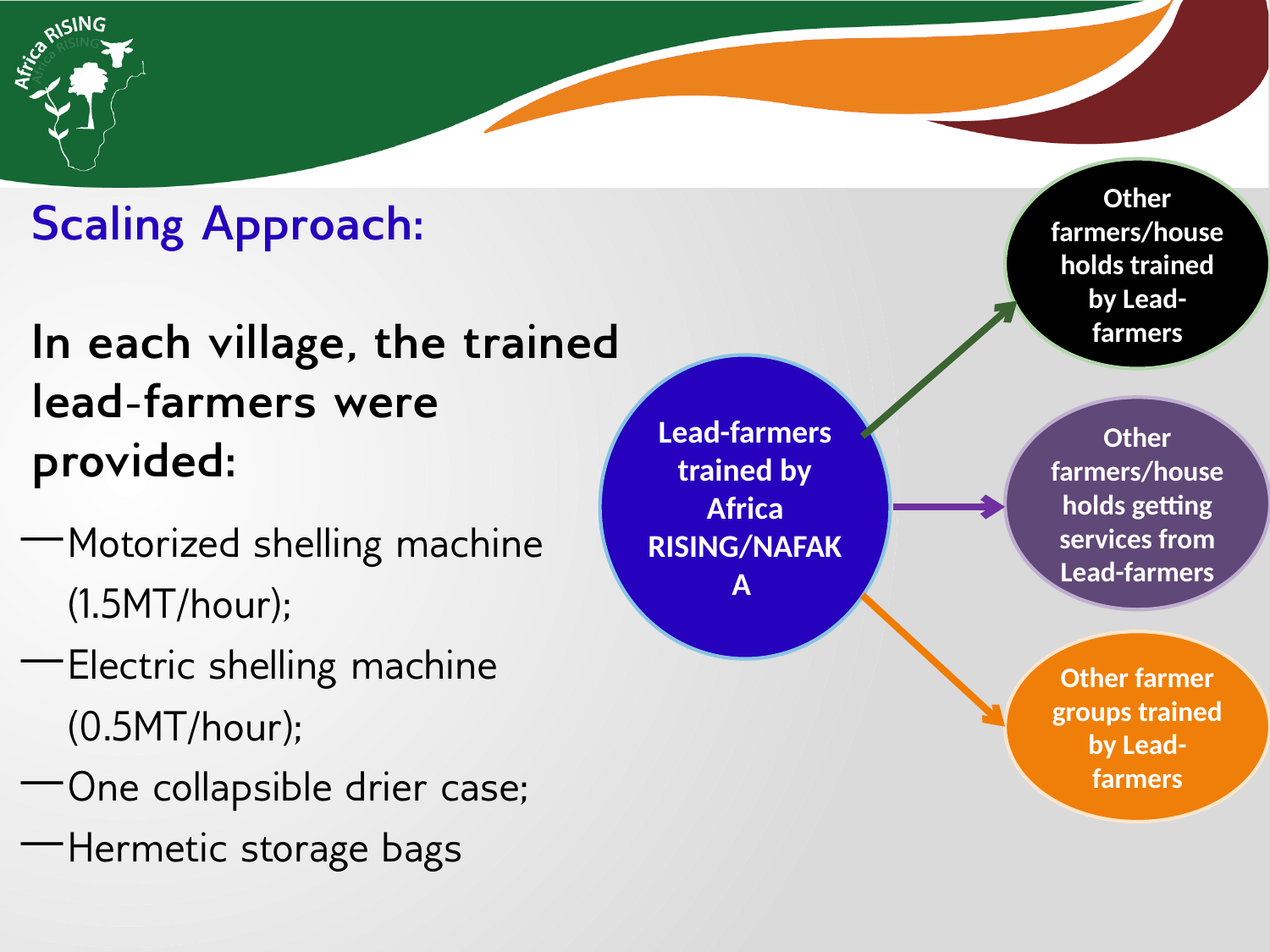

Other farmers/households trained by Lead-farmers
Scaling Approach:

In each village, the trained lead-farmers were provided:
Lead-farmers trained by Africa RISING/NAFAKA
Other farmers/households getting services from Lead-farmers

Motorized shelling machine (1.5MT/hour);
Electric shelling machine (0.5MT/hour);
One collapsible drier case;
Hermetic storage bags
Other farmer groups trained by Lead-farmers